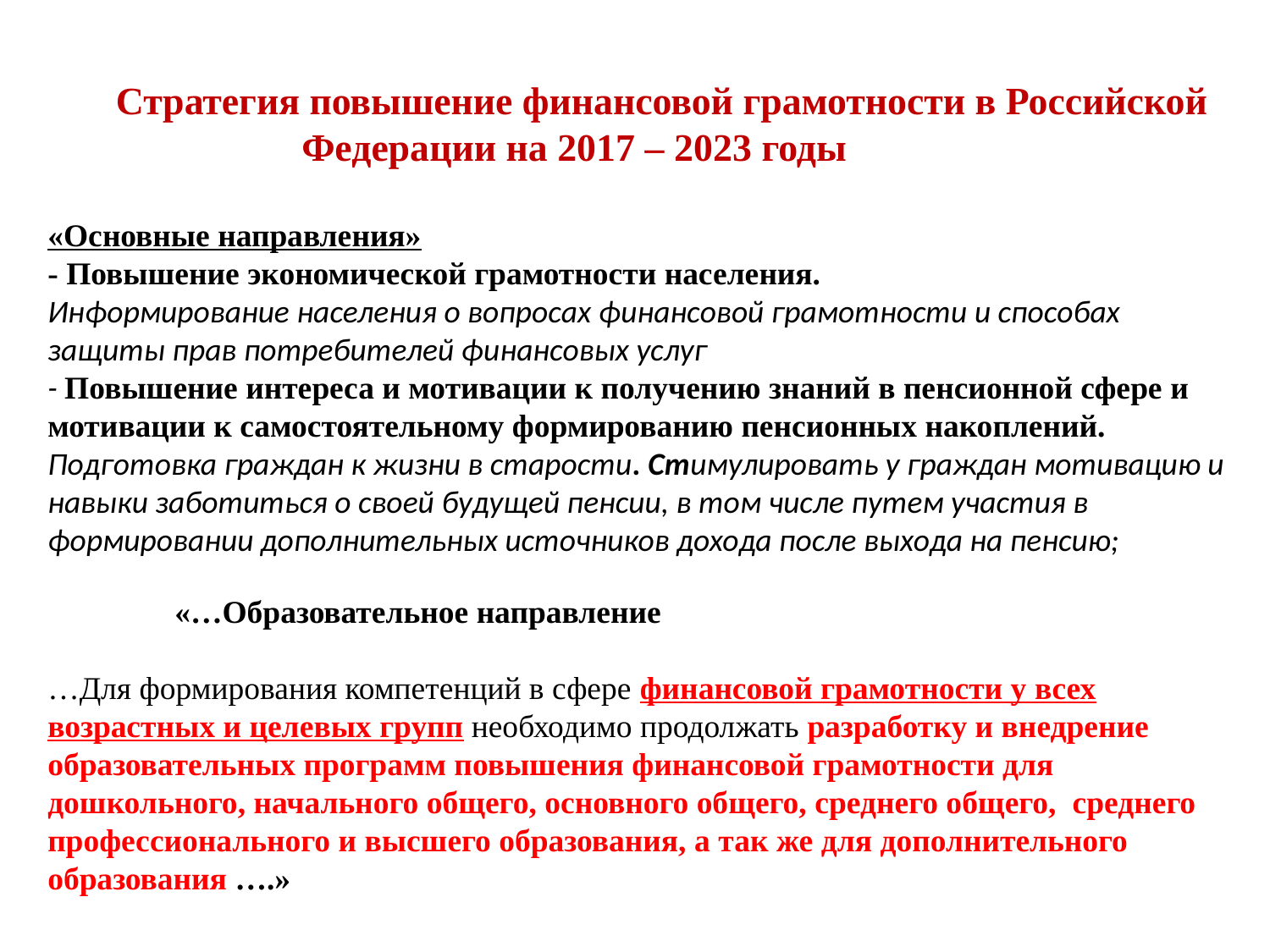

# Стратегия повышение финансовой грамотности в Российской       		Федерации на 2017 – 2023 годы «Основные направления» - Повышение экономической грамотности населения. Информирование населения о вопросах финансовой грамотности и способах защиты прав потребителей финансовых услуг - Повышение интереса и мотивации к получению знаний в пенсионной сфере и мотивации к самостоятельному формированию пенсионных накоплений. Подготовка граждан к жизни в старости. Стимулировать у граждан мотивацию и навыки заботиться о своей будущей пенсии, в том числе путем участия в формировании дополнительных источников дохода после выхода на пенсию; «…Образовательное направление …Для формирования компетенций в сфере финансовой грамотности у всех возрастных и целевых групп необходимо продолжать разработку и внедрение образовательных программ повышения финансовой грамотности для дошкольного, начального общего, основного общего, среднего общего,  среднего профессионального и высшего образования, а так же для дополнительного образования ….»